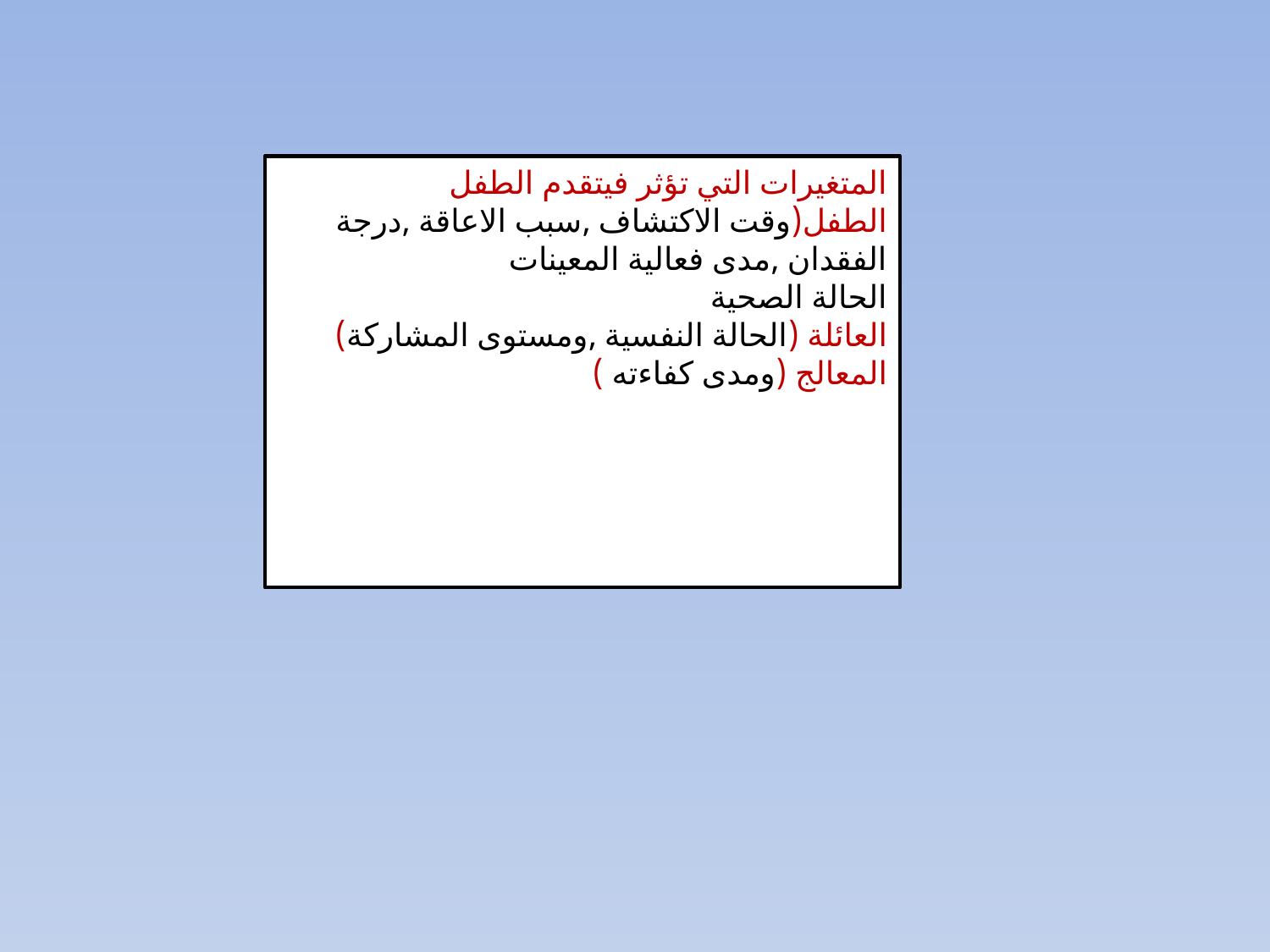

المتغيرات التي تؤثر فيتقدم الطفل
الطفل(وقت الاكتشاف ,سبب الاعاقة ,درجة الفقدان ,مدى فعالية المعينات
الحالة الصحية
العائلة (الحالة النفسية ,ومستوى المشاركة)
المعالج (ومدى كفاءته )